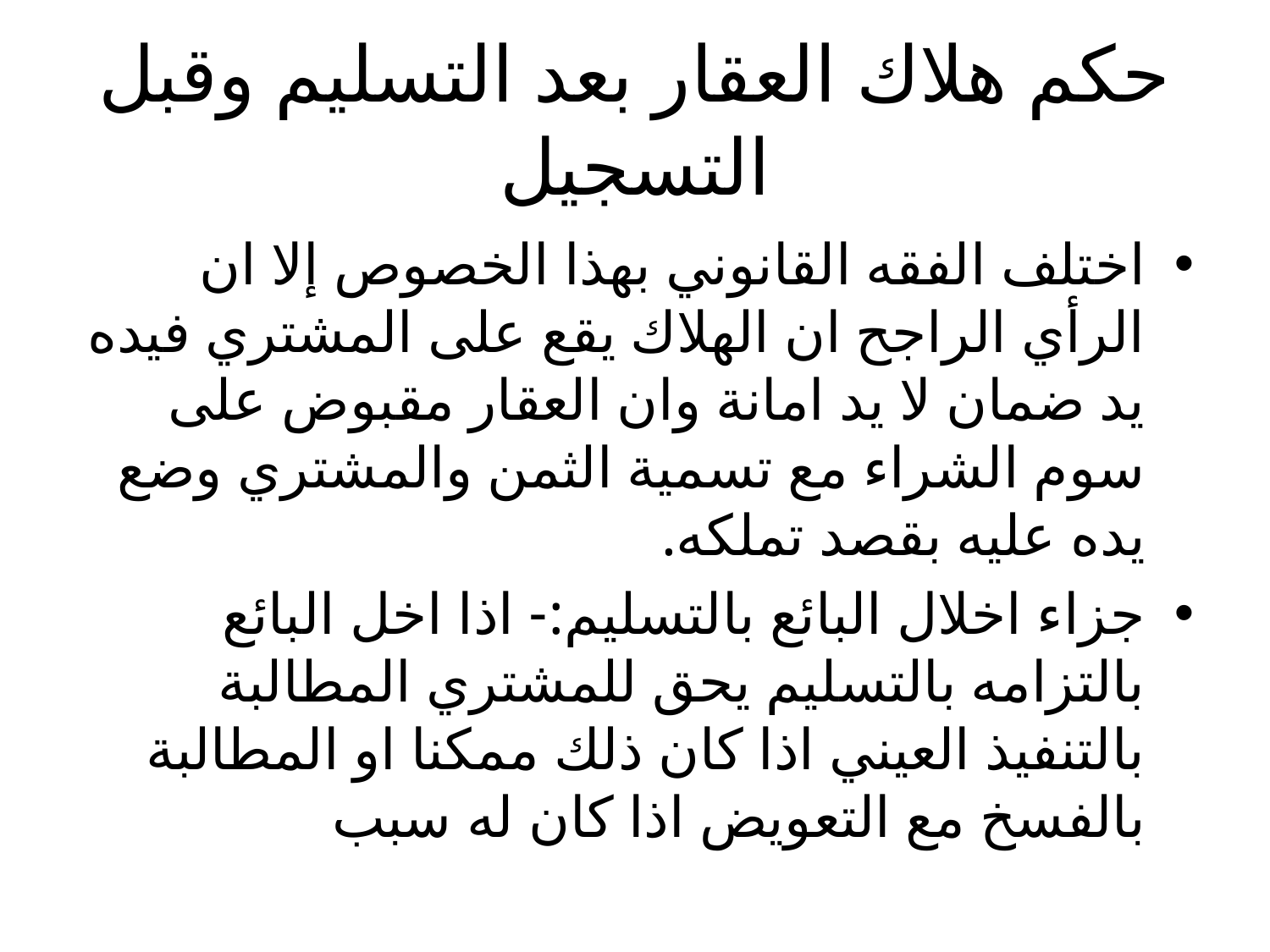

# حكم هلاك العقار بعد التسليم وقبل التسجيل
اختلف الفقه القانوني بهذا الخصوص إلا ان الرأي الراجح ان الهلاك يقع على المشتري فيده يد ضمان لا يد امانة وان العقار مقبوض على سوم الشراء مع تسمية الثمن والمشتري وضع يده عليه بقصد تملكه.
جزاء اخلال البائع بالتسليم:- اذا اخل البائع بالتزامه بالتسليم يحق للمشتري المطالبة بالتنفيذ العيني اذا كان ذلك ممكنا او المطالبة بالفسخ مع التعويض اذا كان له سبب